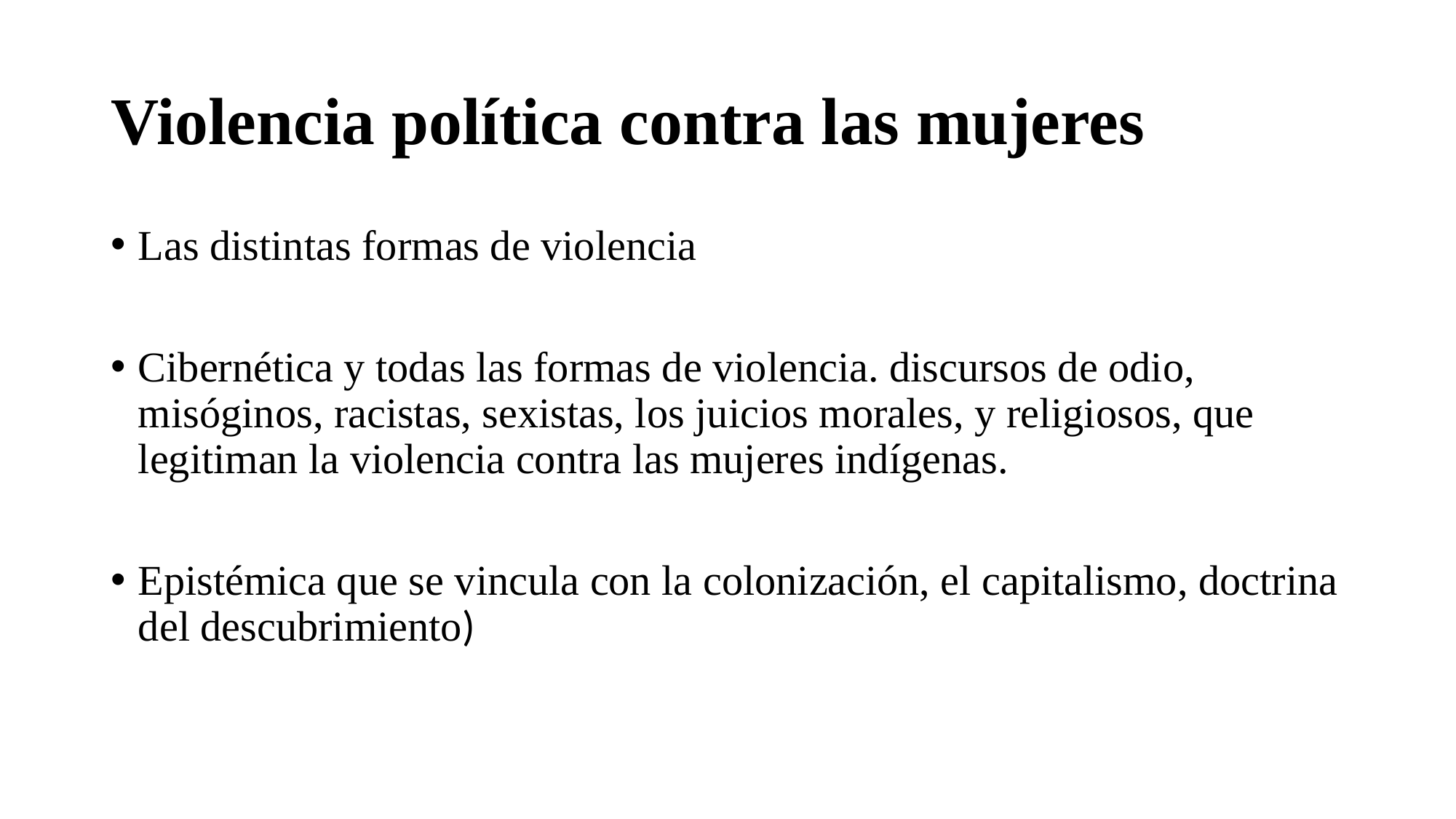

# Violencia política contra las mujeres
Las distintas formas de violencia

Cibernética y todas las formas de violencia. discursos de odio, misóginos, racistas, sexistas, los juicios morales, y religiosos, que legitiman la violencia contra las mujeres indígenas.

Epistémica que se vincula con la colonización, el capitalismo, doctrina del descubrimiento)